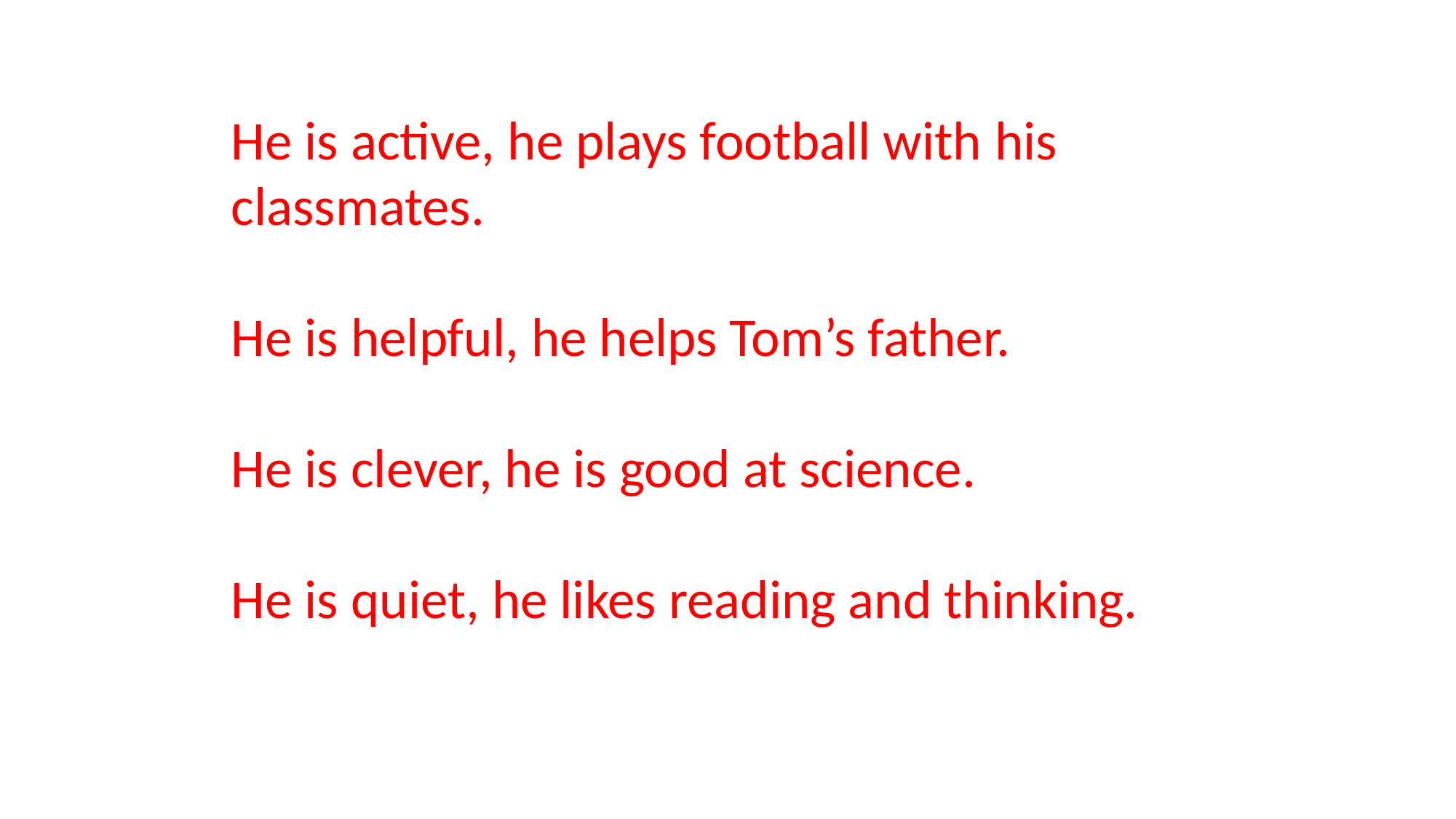

He is active, he plays football with his classmates.

He is helpful, he helps Tom’s father.

He is clever, he is good at science.

He is quiet, he likes reading and thinking.